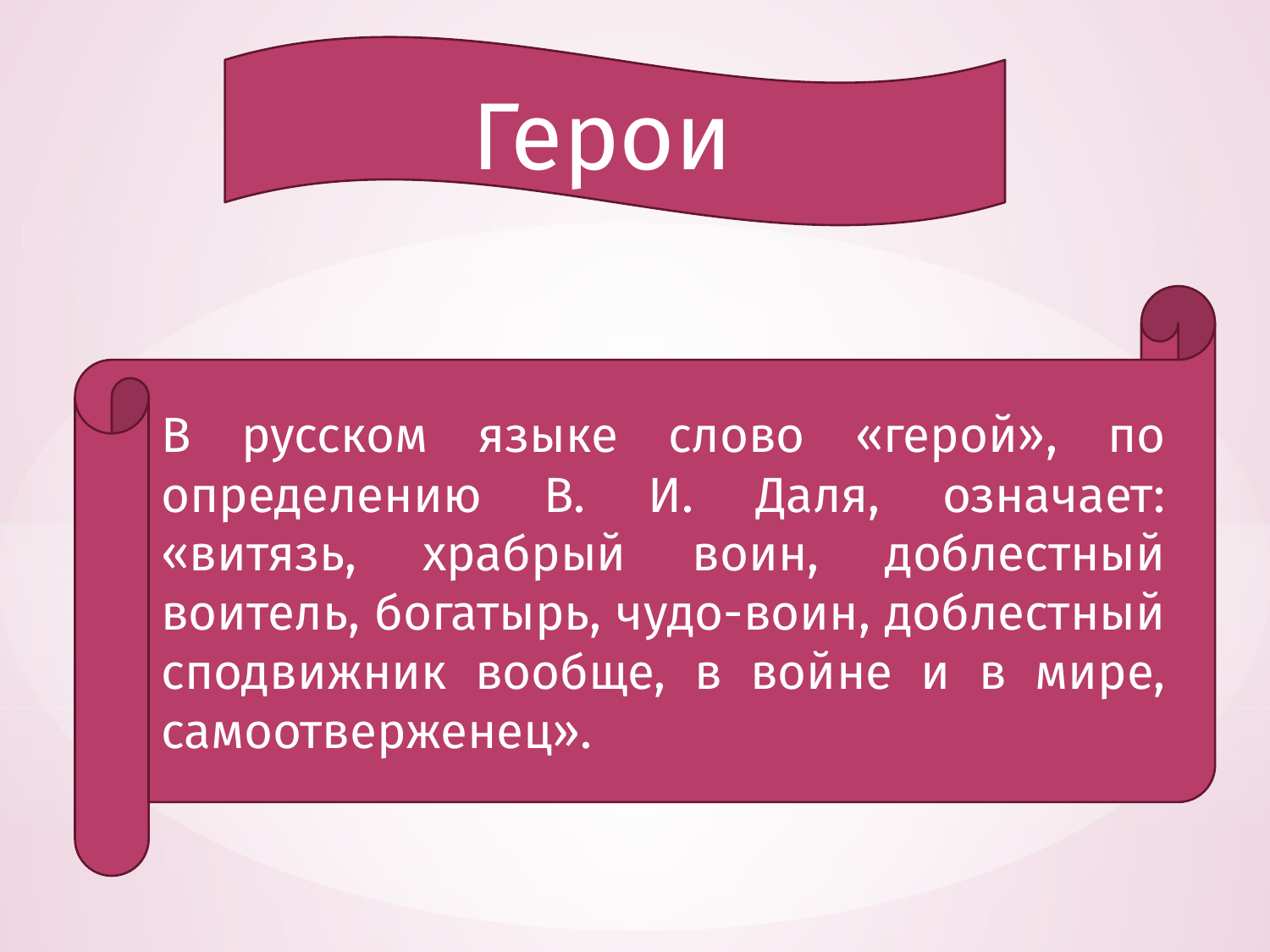

Герои
В русском языке слово «герой», по определению В. И. Даля, означает: «витязь, храбрый воин, доблестный воитель, богатырь, чудо-воин, доблестный сподвижник вообще, в войне и в мире, самоотверженец».